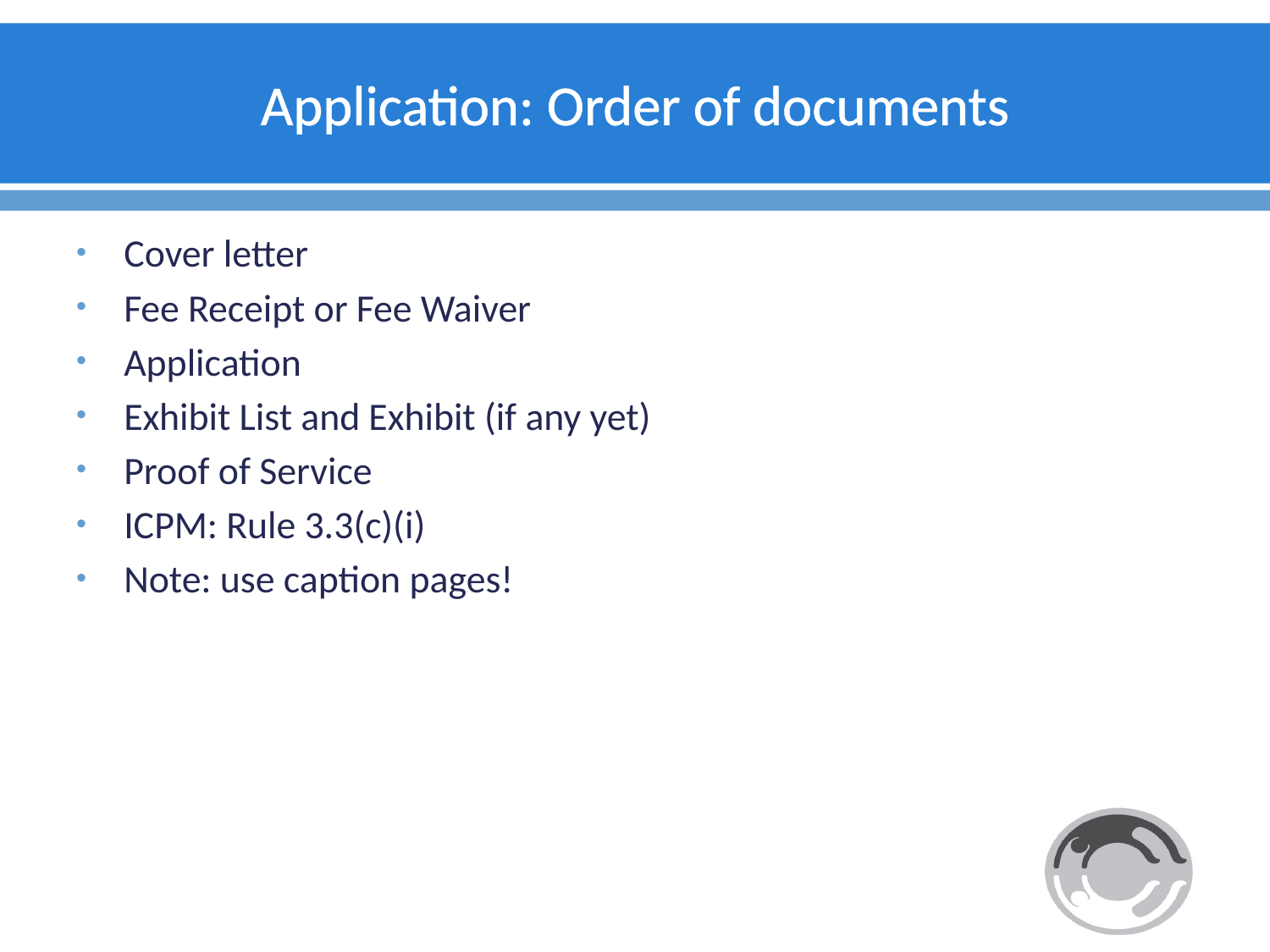

# Application: Order of documents
Cover letter
Fee Receipt or Fee Waiver
Application
Exhibit List and Exhibit (if any yet)
Proof of Service
ICPM: Rule 3.3(c)(i)
Note: use caption pages!